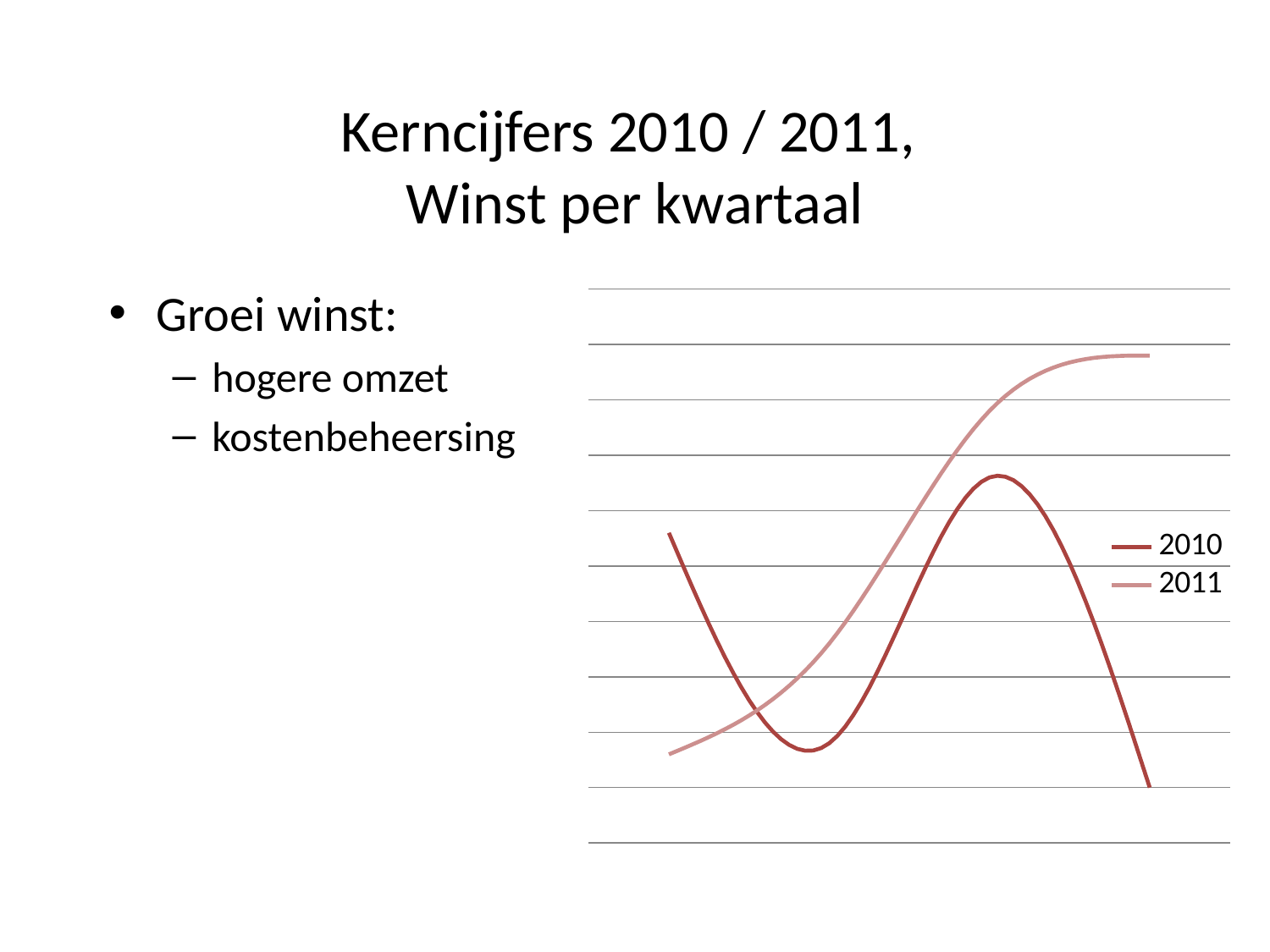

# Kerncijfers 2010 / 2011, Winst per kwartaal
Groei winst:
hogere omzet
kostenbeheersing

### Chart

| Category | 2010 | 2011 |
|---|---|---|
| 1e kwart | 0.8 | -1.2 |
| 2e kwart | -1.1 | -0.2 |
| 3e kwart | 1.3 | 1.9 |
| 4e kwart | -1.5 | 2.4 |